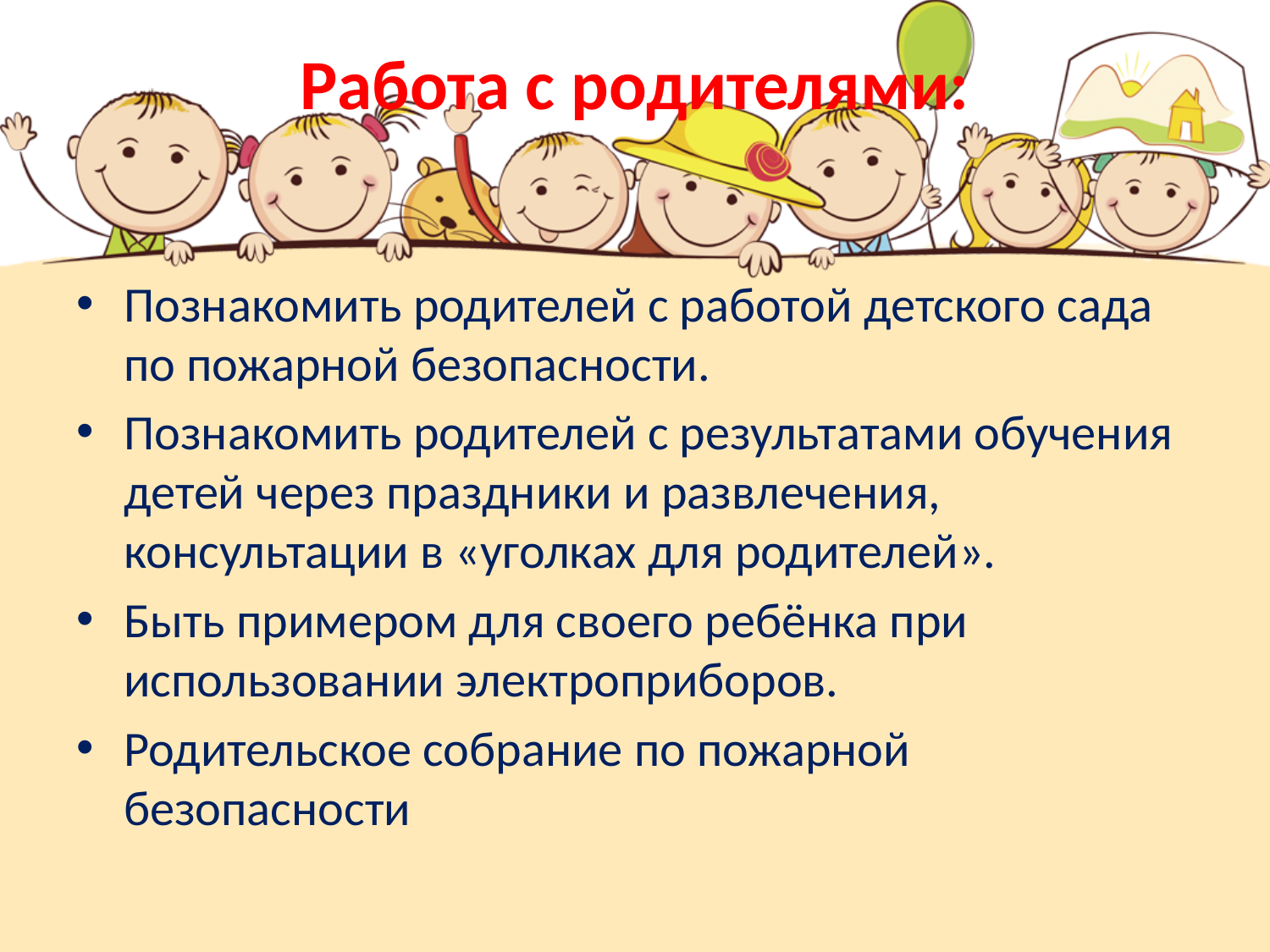

# Работа с родителями:
Познакомить родителей с работой детского сада по пожарной безопасности.
Познакомить родителей с результатами обучения детей через праздники и развлечения, консультации в «уголках для родителей».
Быть примером для своего ребёнка при использовании электроприборов.
Родительское собрание по пожарной безопасности